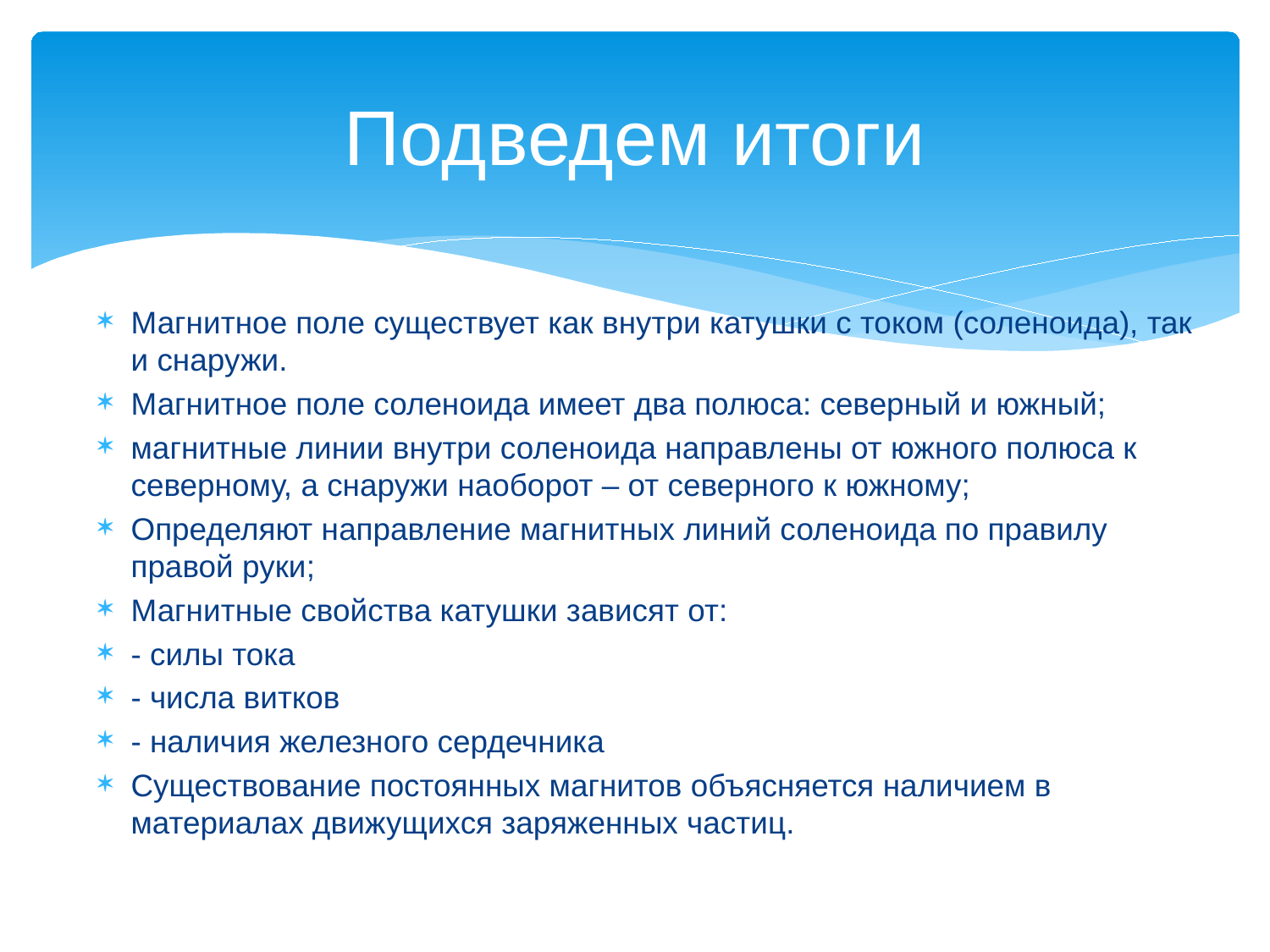

# Подведем итоги
Магнитное поле существует как внутри катушки с током (соленоида), так и снаружи.
Магнитное поле соленоида имеет два полюса: северный и южный;
магнитные линии внутри соленоида направлены от южного полюса к северному, а снаружи наоборот – от северного к южному;
Определяют направление магнитных линий соленоида по правилу правой руки;
Магнитные свойства катушки зависят от:
- силы тока
- числа витков
- наличия железного сердечника
Существование постоянных магнитов объясняется наличием в материалах движущихся заряженных частиц.